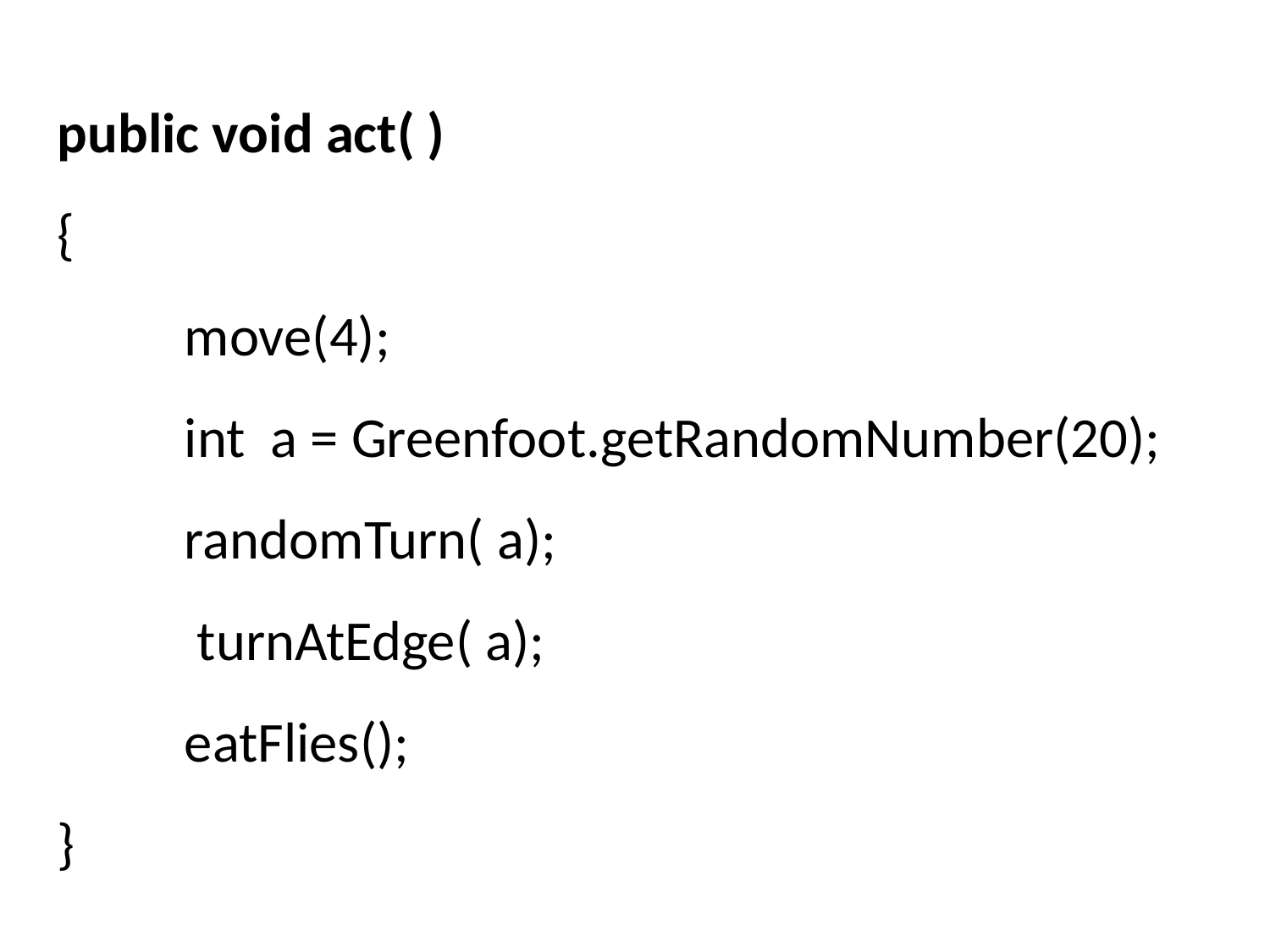

public void act( )
{
	move(4);
	int  a = Greenfoot.getRandomNumber(20);
	randomTurn( a);
	 turnAtEdge( a);
	eatFlies();
}